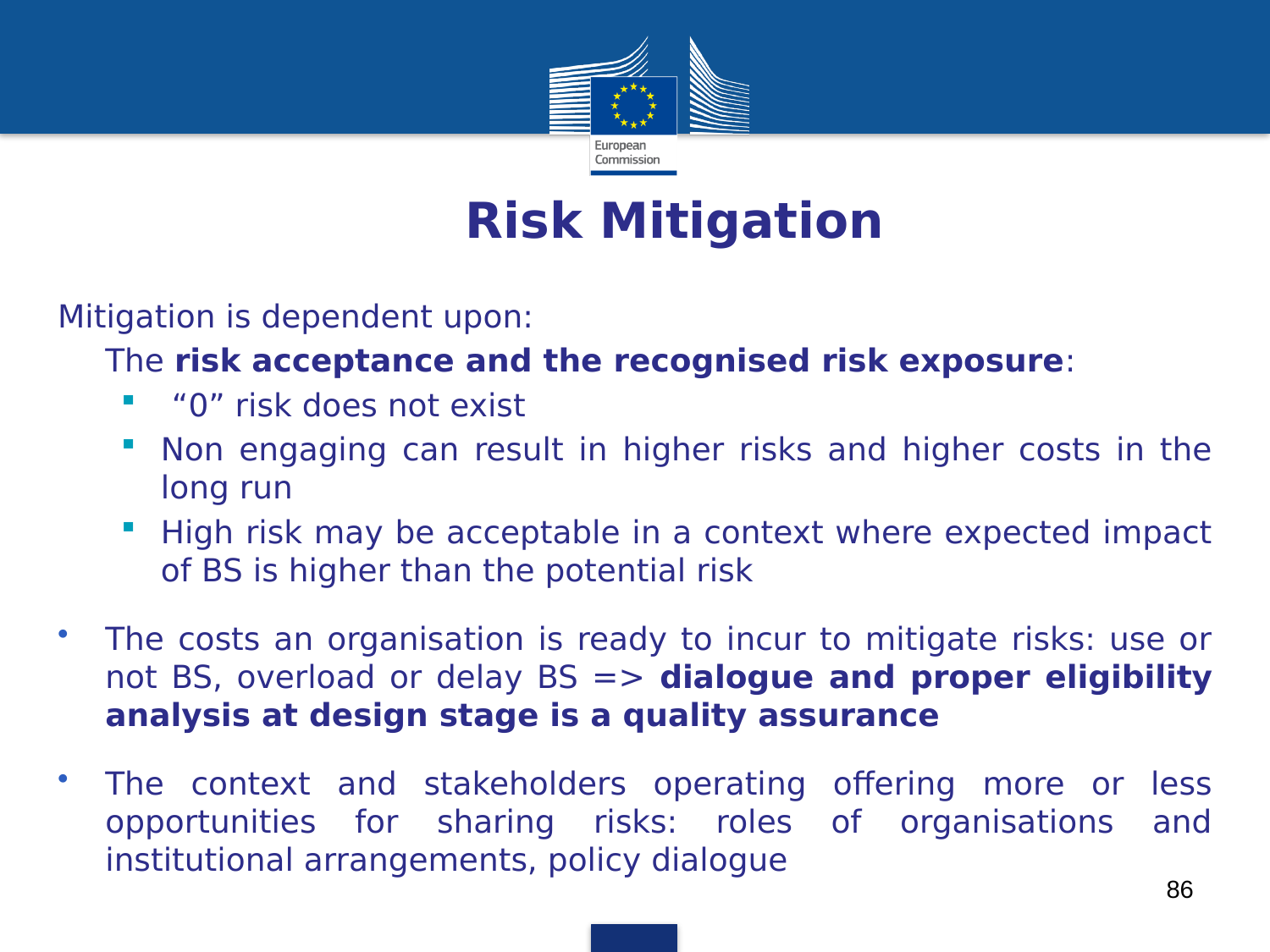

# Risk Mitigation
Mitigation is dependent upon:
The risk acceptance and the recognised risk exposure:
 “0” risk does not exist
Non engaging can result in higher risks and higher costs in the long run
High risk may be acceptable in a context where expected impact of BS is higher than the potential risk
The costs an organisation is ready to incur to mitigate risks: use or not BS, overload or delay BS => dialogue and proper eligibility analysis at design stage is a quality assurance
The context and stakeholders operating offering more or less opportunities for sharing risks: roles of organisations and institutional arrangements, policy dialogue

86